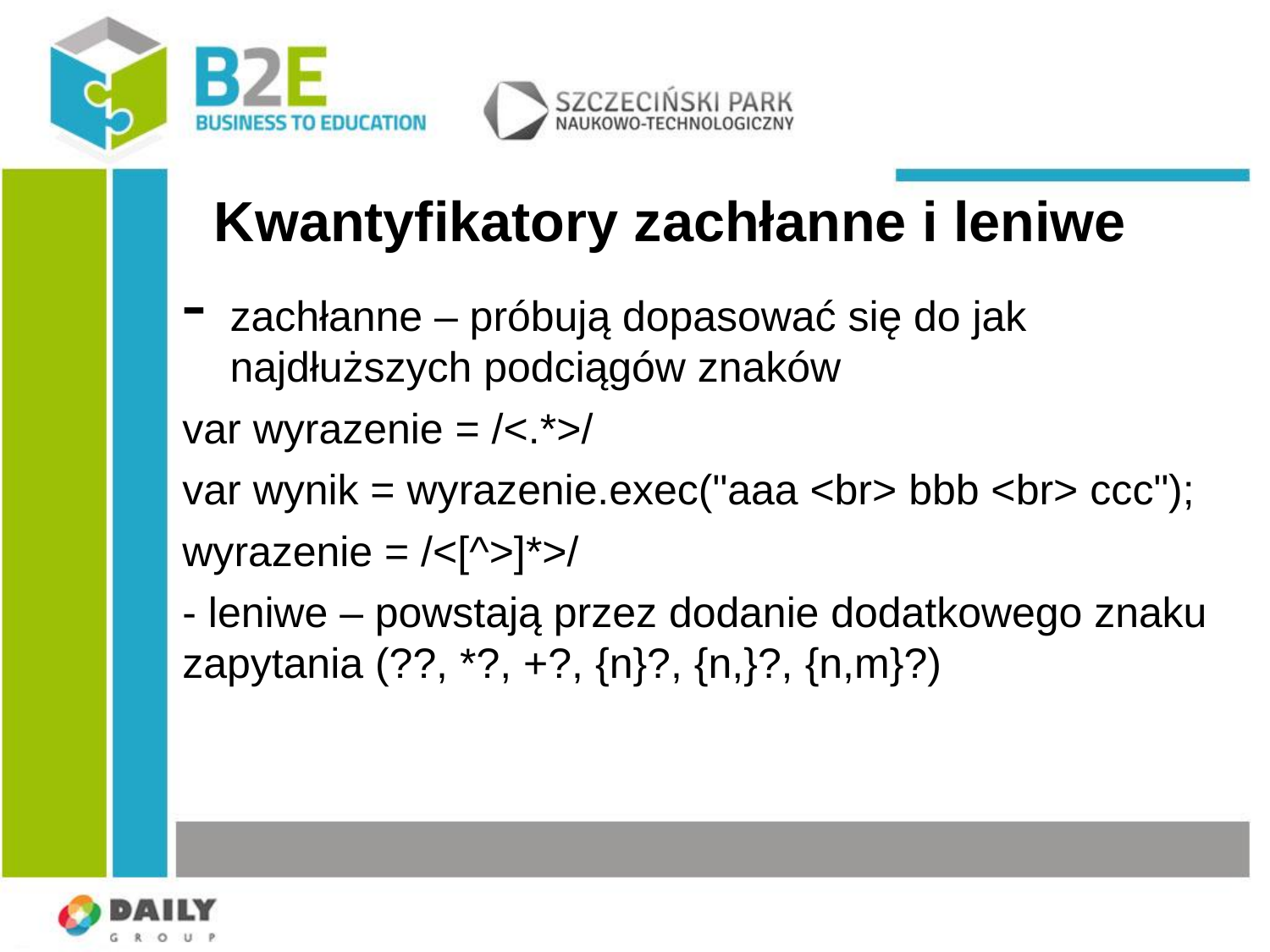

Kwantyfikatory zachłanne i leniwe
zachłanne – próbują dopasować się do jak najdłuższych podciągów znaków
var wyrazenie = /<.*>/
var wynik = wyrazenie.exec("aaa <br> bbb <br> ccc");
wyrazenie = /<[^>]*>/
- leniwe – powstają przez dodanie dodatkowego znaku zapytania (??, *?, +?, {n}?, {n,}?, {n,m}?)